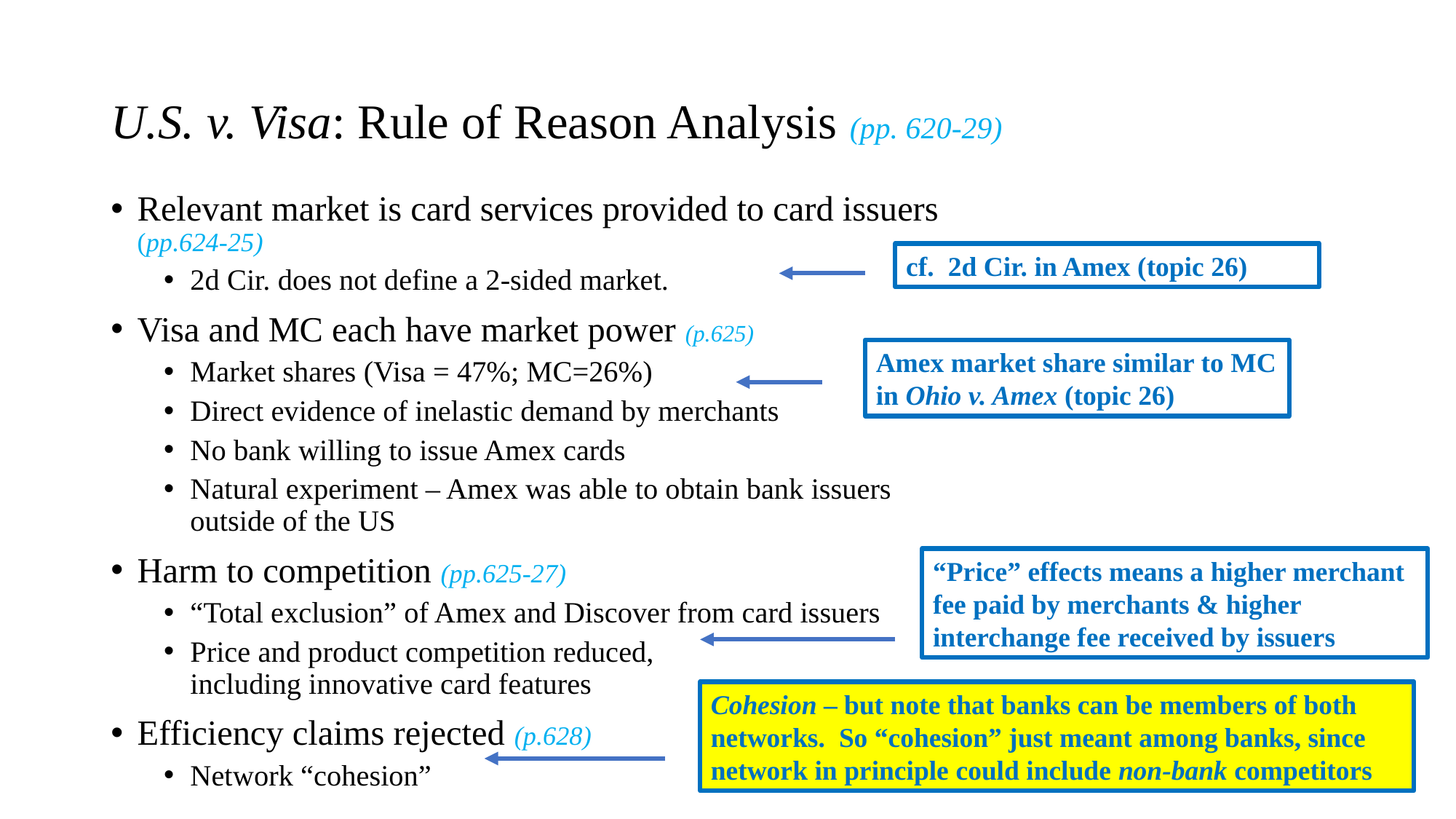

# U.S. v. Visa: Rule of Reason Analysis (pp. 620-29)
Relevant market is card services provided to card issuers (pp.624-25)
2d Cir. does not define a 2-sided market.
Visa and MC each have market power (p.625)
Market shares (Visa = 47%; MC=26%)
Direct evidence of inelastic demand by merchants
No bank willing to issue Amex cards
Natural experiment – Amex was able to obtain bank issuers outside of the US
Harm to competition (pp.625-27)
“Total exclusion” of Amex and Discover from card issuers
Price and product competition reduced,
including innovative card features
Efficiency claims rejected (p.628)
Network “cohesion”

cf.  2d Cir. in Amex (topic 26)
Amex market share similar to MC in Ohio v. Amex (topic 26)
“Price” effects means a higher merchant fee paid by merchants & higher interchange fee received by issuers
Cohesion – but note that banks can be members of both networks.  So “cohesion” just meant among banks, since
network in principle could include non-bank competitors
22